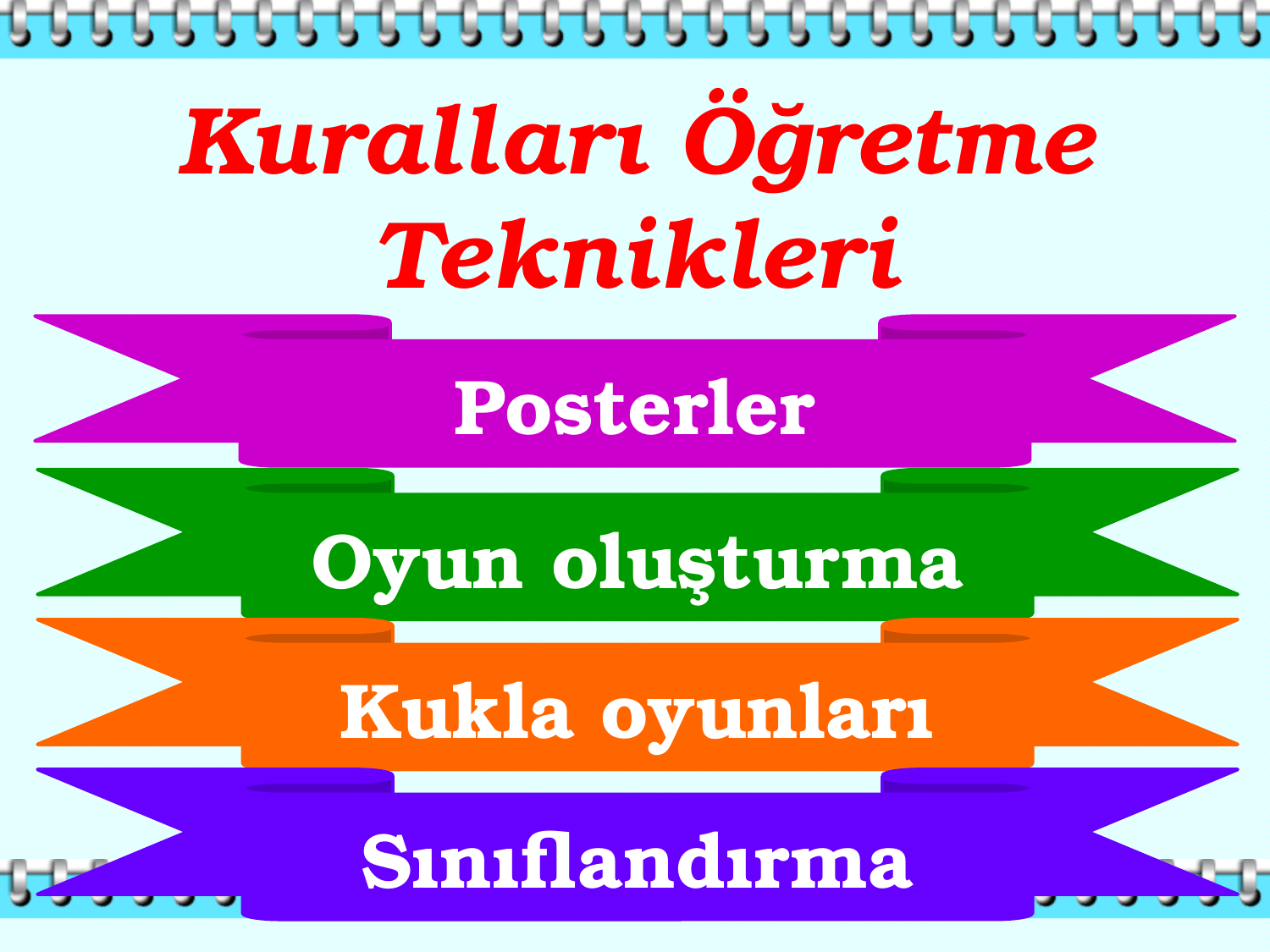

Kuralları Öğretme Teknikleri
Posterler
Oyun oluşturma
Kukla oyunları
Sınıflandırma